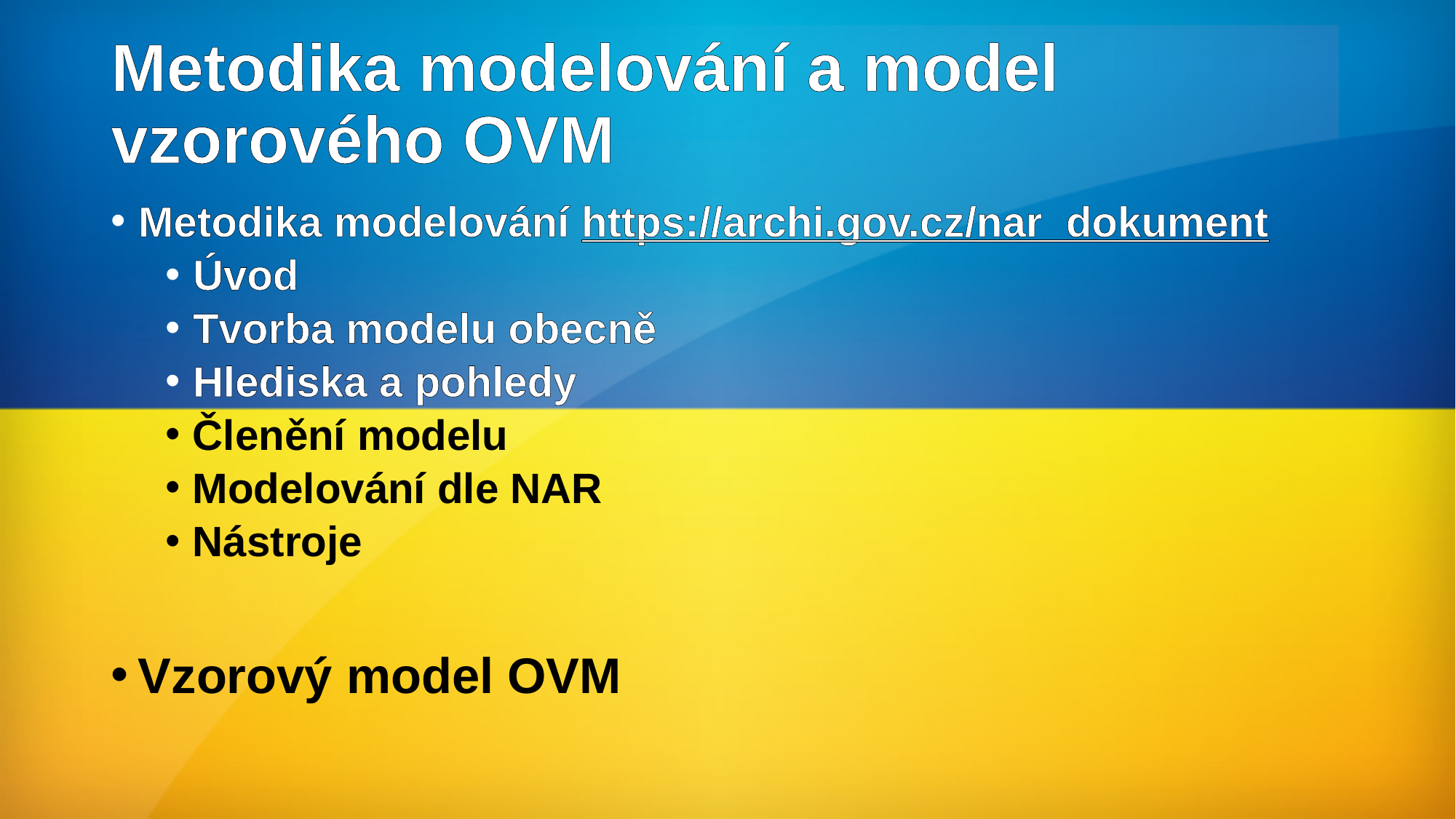

# Metodika modelování a model vzorového OVM
Metodika modelování https://archi.gov.cz/nar_dokument
Úvod
Tvorba modelu obecně
Hlediska a pohledy
Členění modelu
Modelování dle NAR
Nástroje

Vzorový model OVM